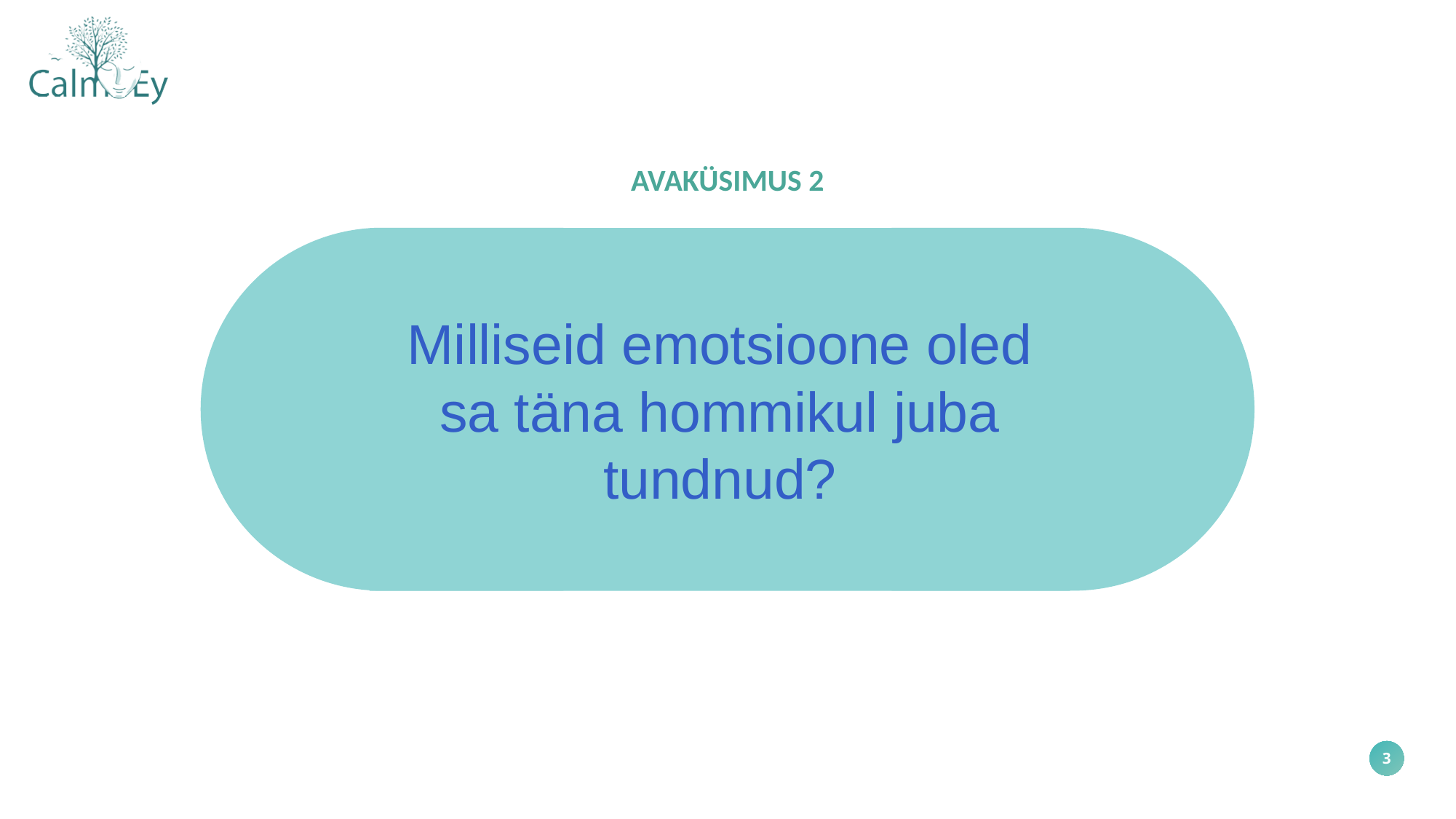

AVAKÜSIMUS 2

Milliseid emotsioone oled sa täna hommikul juba tundnud?